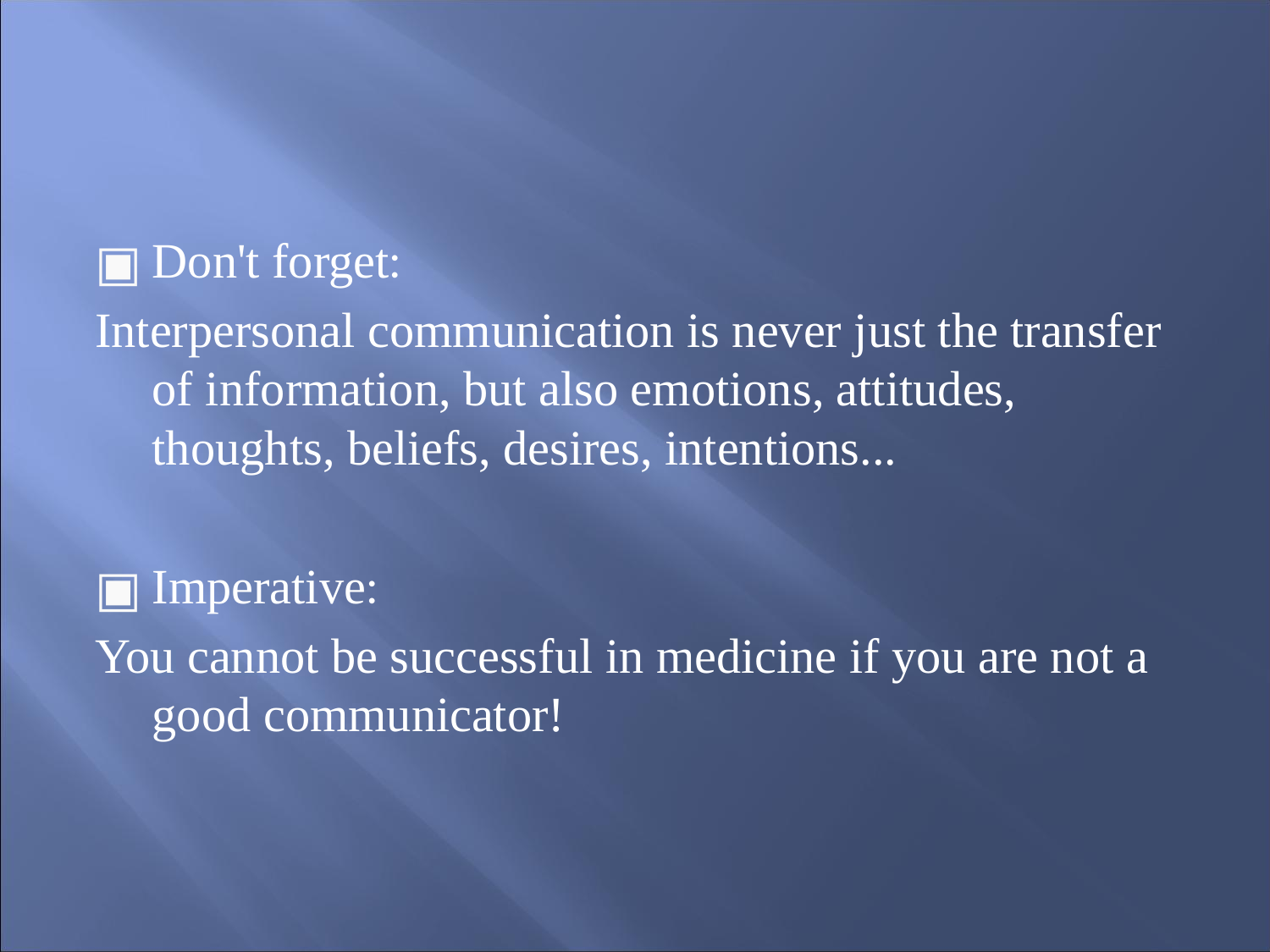

#
Don't forget:
Interpersonal communication is never just the transfer of information, but also emotions, attitudes, thoughts, beliefs, desires, intentions...

Imperative:
You cannot be successful in medicine if you are not a good communicator!